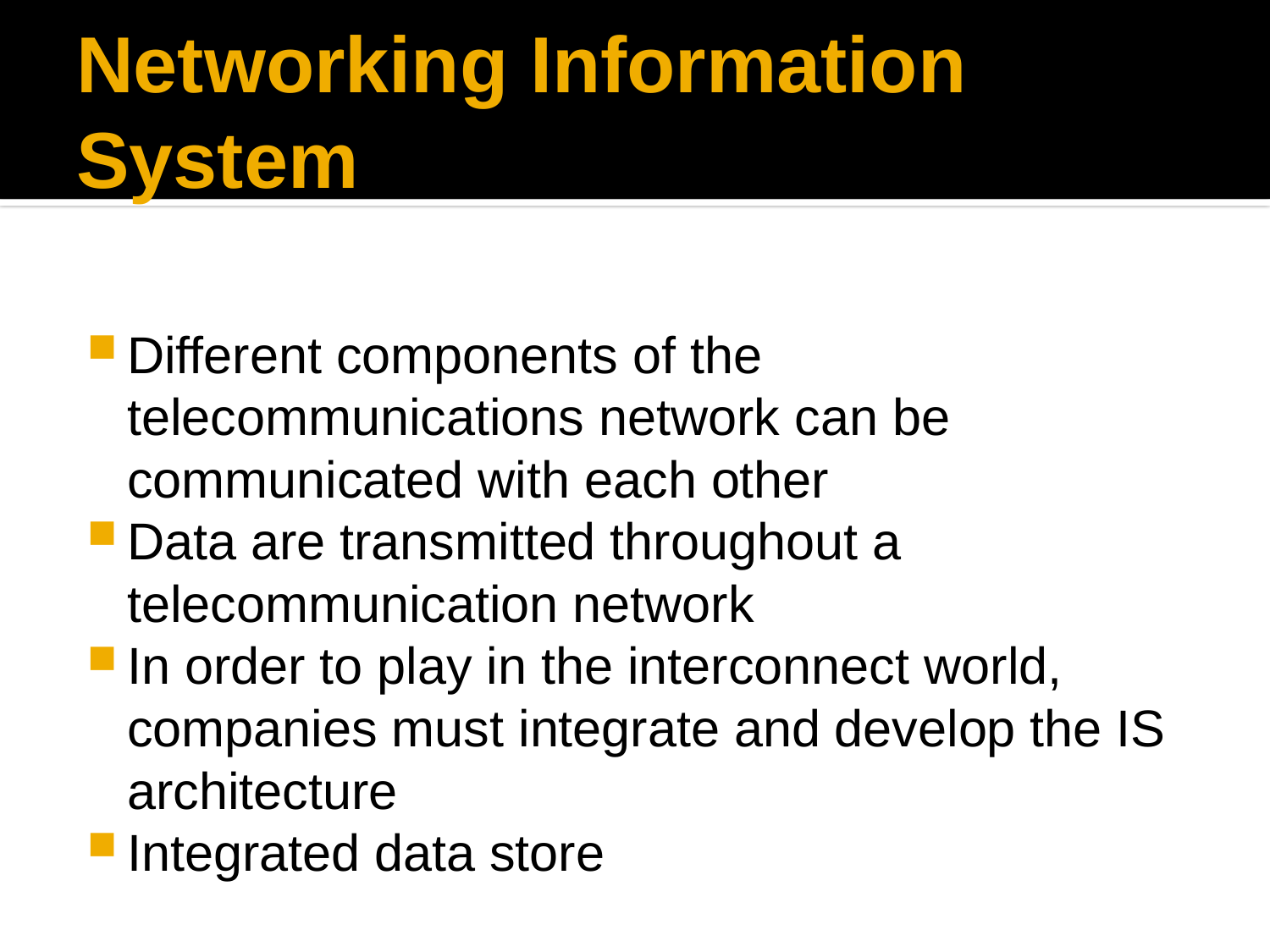

# Networking Information System

Different components of the telecommunications network can be communicated with each other
Data are transmitted throughout a telecommunication network
In order to play in the interconnect world, companies must integrate and develop the IS architecture
Integrated data store